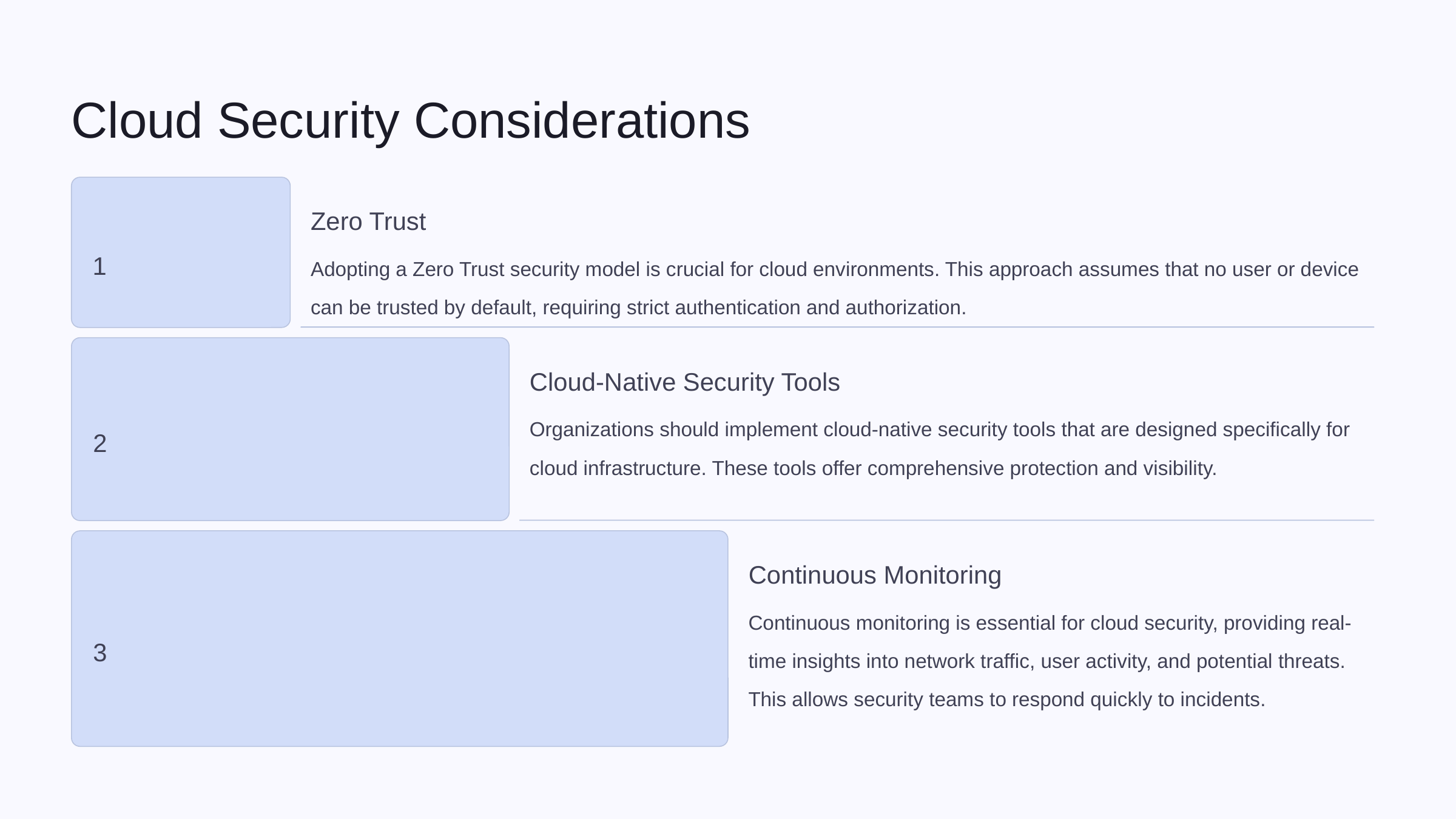

Cloud Security Considerations

Zero Trust
1
Adopting a Zero Trust security model is crucial for cloud environments. This approach assumes that no user or device can be trusted by default, requiring strict authentication and authorization.

Cloud-Native Security Tools
Organizations should implement cloud-native security tools that are designed specifically for cloud infrastructure. These tools offer comprehensive protection and visibility.
2

Continuous Monitoring
Continuous monitoring is essential for cloud security, providing real-time insights into network traffic, user activity, and potential threats. This allows security teams to respond quickly to incidents.
3